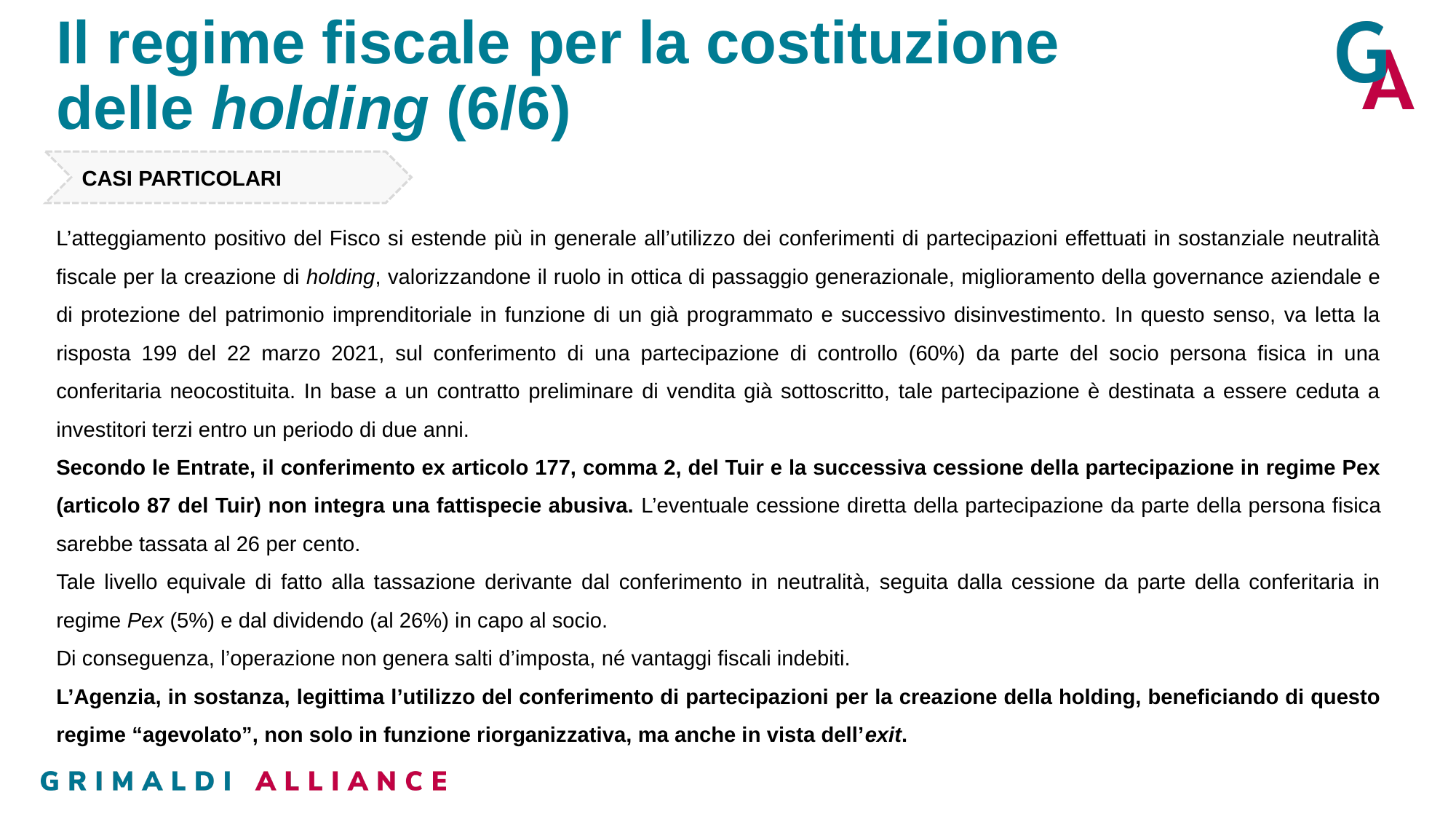

# Il regime fiscale per la costituzione delle holding (6/6)
CASI PARTICOLARI
L’atteggiamento positivo del Fisco si estende più in generale all’utilizzo dei conferimenti di partecipazioni effettuati in sostanziale neutralità fiscale per la creazione di holding, valorizzandone il ruolo in ottica di passaggio generazionale, miglioramento della governance aziendale e di protezione del patrimonio imprenditoriale in funzione di un già programmato e successivo disinvestimento. In questo senso, va letta la risposta 199 del 22 marzo 2021, sul conferimento di una partecipazione di controllo (60%) da parte del socio persona fisica in una conferitaria neocostituita. In base a un contratto preliminare di vendita già sottoscritto, tale partecipazione è destinata a essere ceduta a investitori terzi entro un periodo di due anni.
Secondo le Entrate, il conferimento ex articolo 177, comma 2, del Tuir e la successiva cessione della partecipazione in regime Pex (articolo 87 del Tuir) non integra una fattispecie abusiva. L’eventuale cessione diretta della partecipazione da parte della persona fisica sarebbe tassata al 26 per cento.
Tale livello equivale di fatto alla tassazione derivante dal conferimento in neutralità, seguita dalla cessione da parte della conferitaria in regime Pex (5%) e dal dividendo (al 26%) in capo al socio.
Di conseguenza, l’operazione non genera salti d’imposta, né vantaggi fiscali indebiti.
L’Agenzia, in sostanza, legittima l’utilizzo del conferimento di partecipazioni per la creazione della holding, beneficiando di questo regime “agevolato”, non solo in funzione riorganizzativa, ma anche in vista dell’exit.